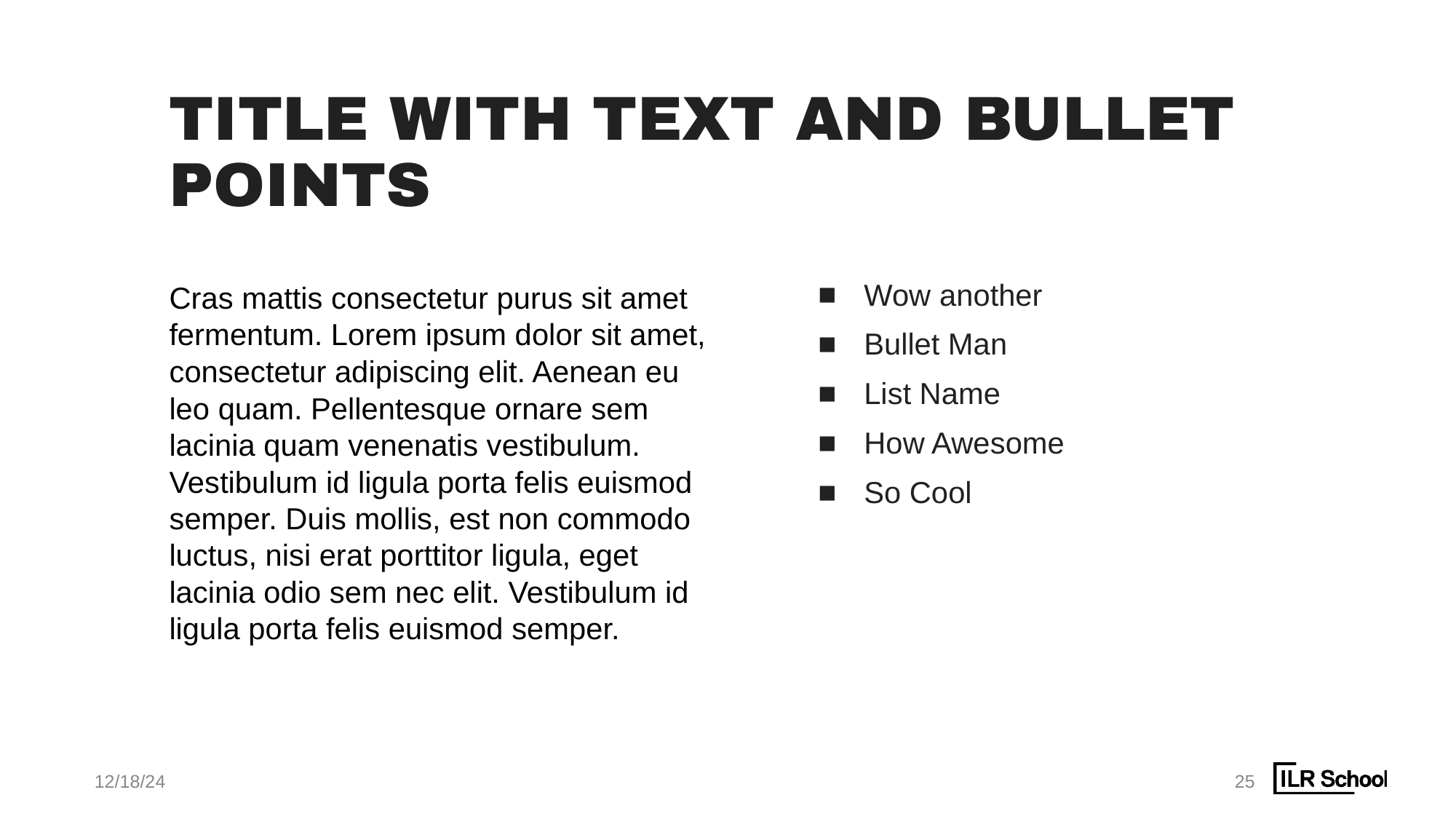

# Title with text and bullet points
Cras mattis consectetur purus sit amet fermentum. Lorem ipsum dolor sit amet, consectetur adipiscing elit. Aenean eu leo quam. Pellentesque ornare sem lacinia quam venenatis vestibulum. Vestibulum id ligula porta felis euismod semper. Duis mollis, est non commodo luctus, nisi erat porttitor ligula, eget lacinia odio sem nec elit. Vestibulum id ligula porta felis euismod semper.
Wow another
Bullet Man
List Name
How Awesome
So Cool
12/18/24
25